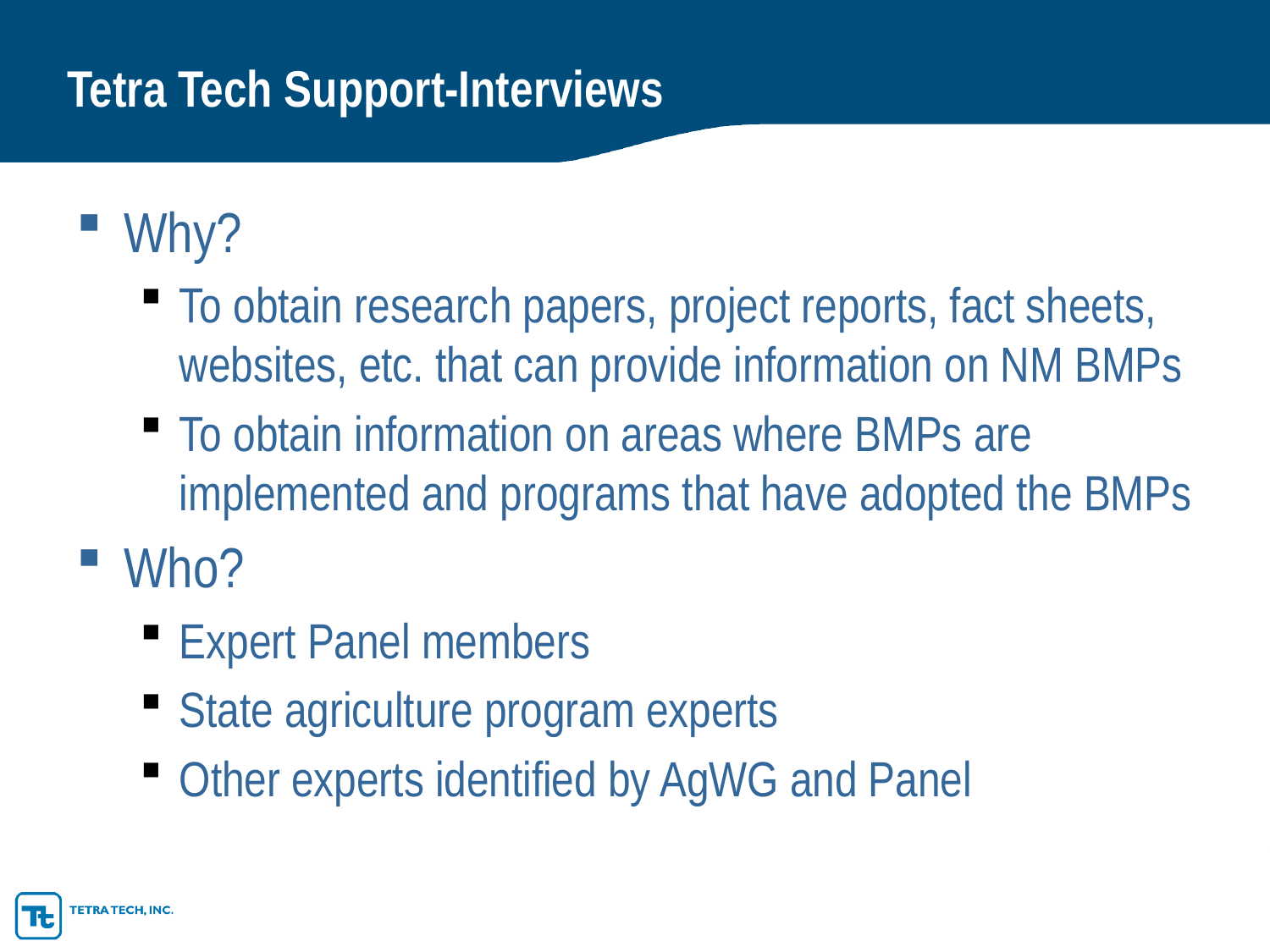

# Tetra Tech Support-Interviews
Why?
To obtain research papers, project reports, fact sheets, websites, etc. that can provide information on NM BMPs
To obtain information on areas where BMPs are implemented and programs that have adopted the BMPs
Who?
Expert Panel members
State agriculture program experts
Other experts identified by AgWG and Panel